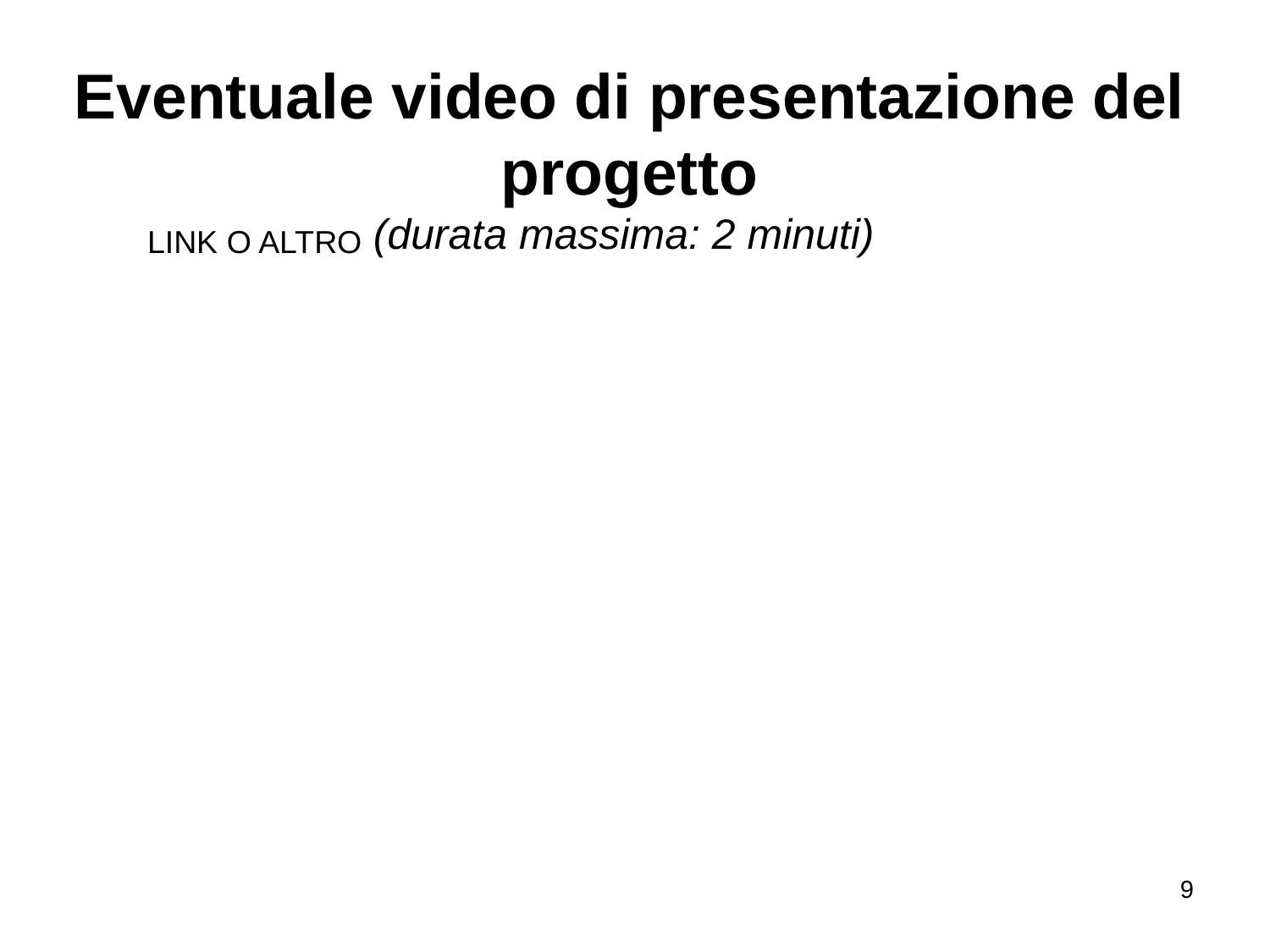

Eventuale video di presentazione del progetto
(durata massima: 2 minuti)
LINK O ALTRO

9